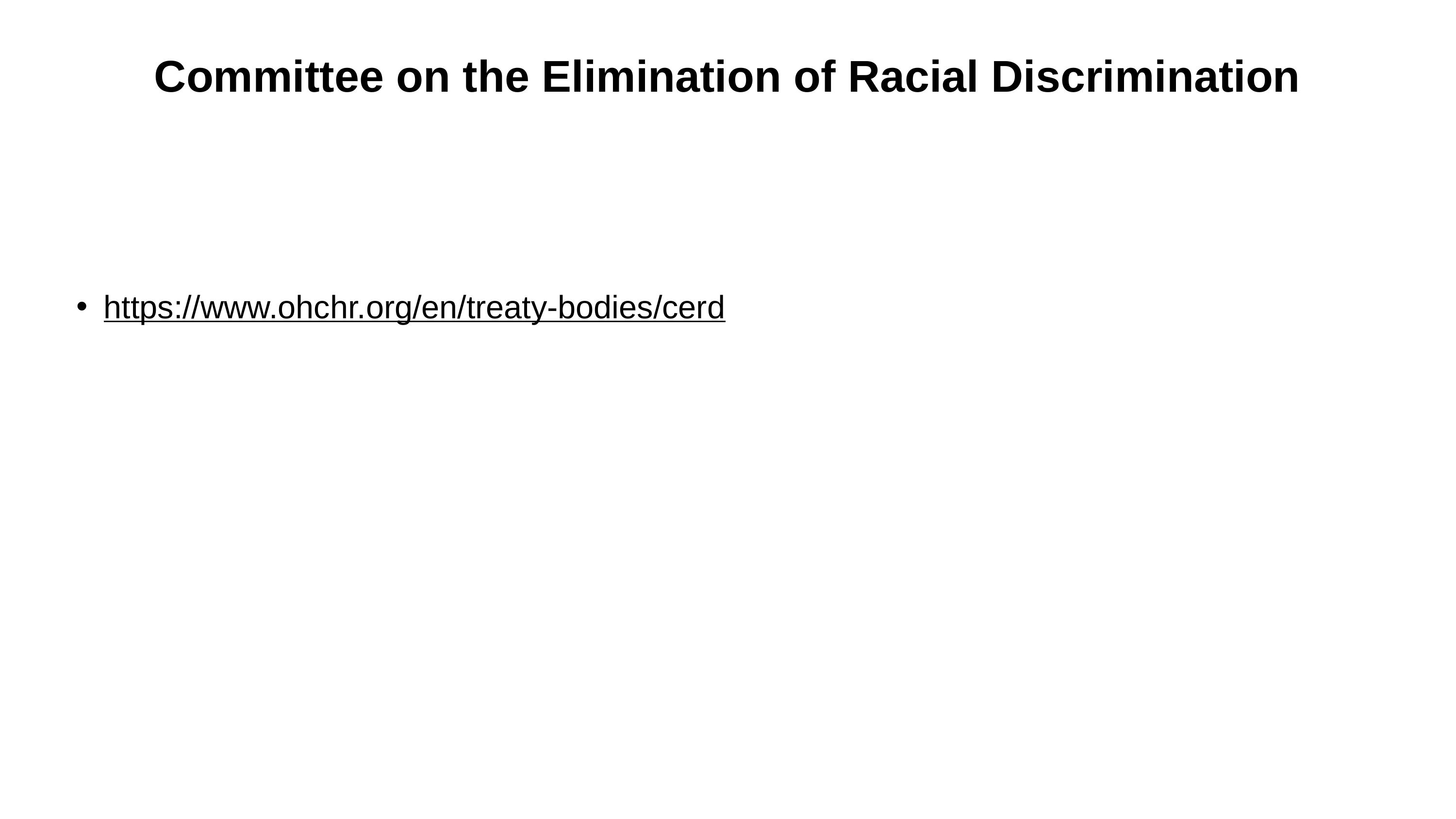

# Committee on the Elimination of Racial Discrimination

https://www.ohchr.org/en/treaty-bodies/cerd